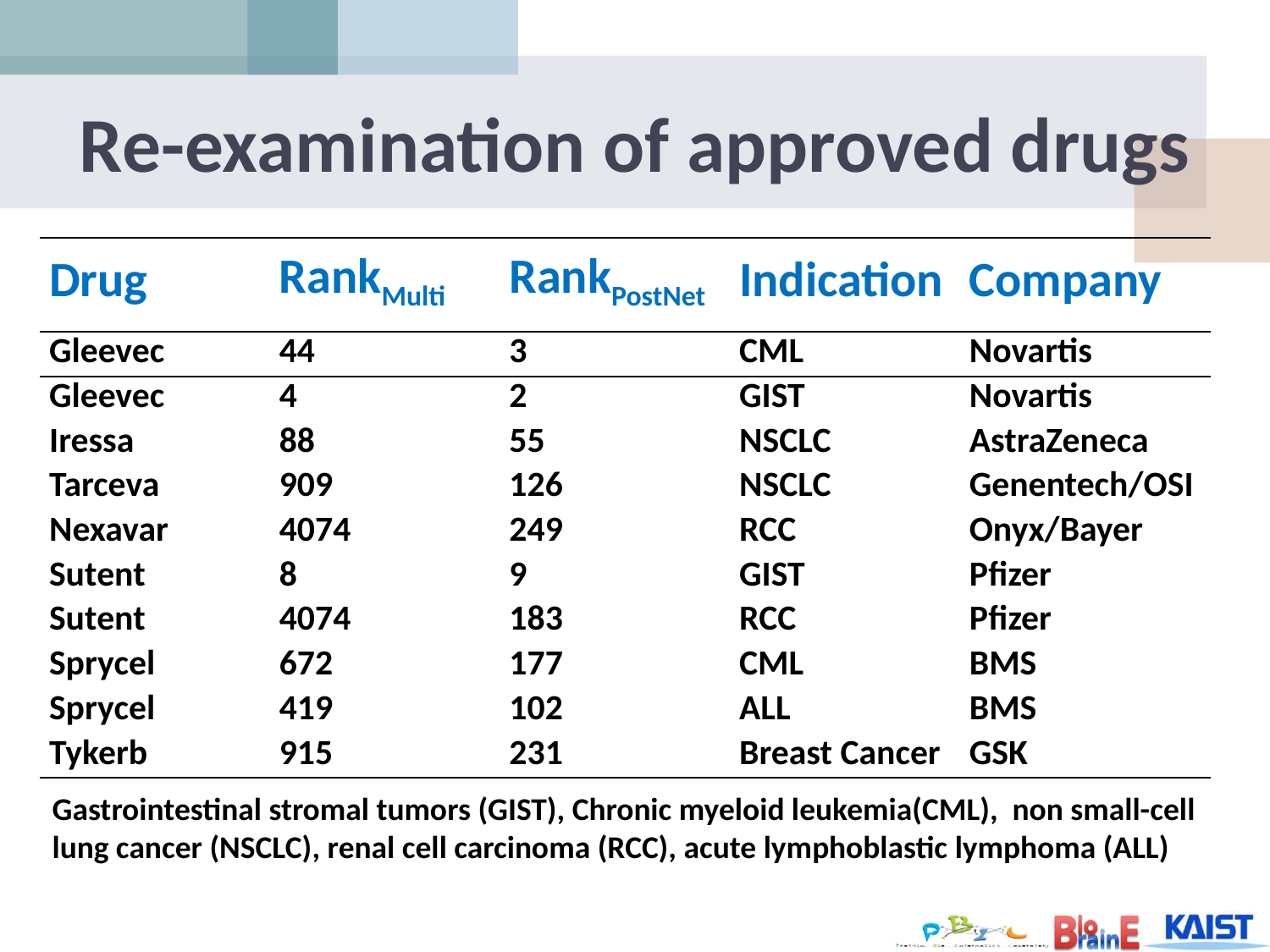

# Re-examination of approved drugs
| Drug | RankMulti | RankPostNet | Indication | Company |
| --- | --- | --- | --- | --- |
| Gleevec | 44 | 3 | CML | Novartis |
| Gleevec | 4 | 2 | GIST | Novartis |
| Iressa | 88 | 55 | NSCLC | AstraZeneca |
| Tarceva | 909 | 126 | NSCLC | Genentech/OSI |
| Nexavar | 4074 | 249 | RCC | Onyx/Bayer |
| Sutent | 8 | 9 | GIST | Pfizer |
| Sutent | 4074 | 183 | RCC | Pfizer |
| Sprycel | 672 | 177 | CML | BMS |
| Sprycel | 419 | 102 | ALL | BMS |
| Tykerb | 915 | 231 | Breast Cancer | GSK |
Gastrointestinal stromal tumors (GIST), Chronic myeloid leukemia(CML),  non small-cell lung cancer (NSCLC), renal cell carcinoma (RCC), acute lymphoblastic lymphoma (ALL)